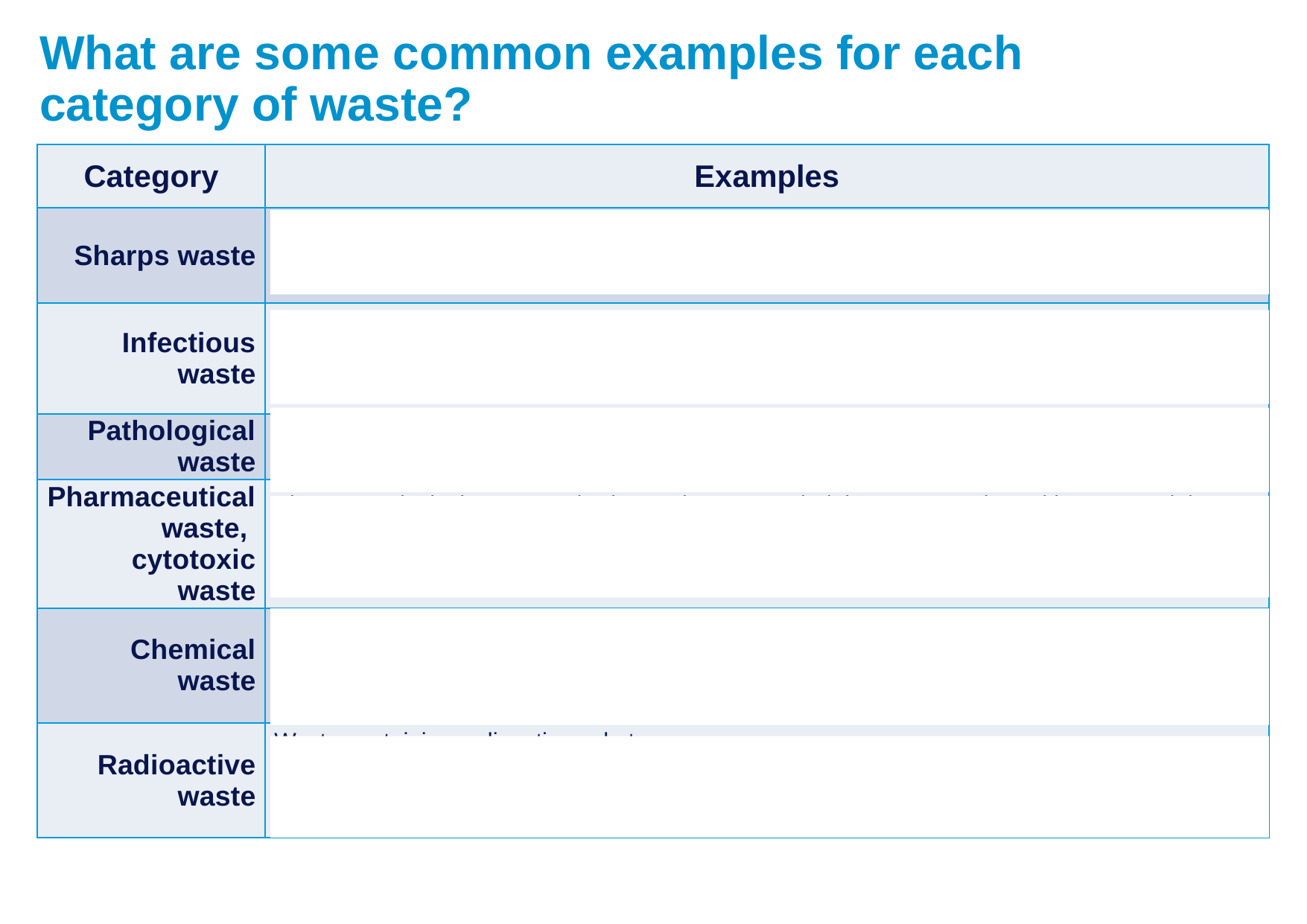

# What are some common examples for each category of waste?
| Category | Examples |
| --- | --- |
| Sharps waste | Used or unused sharps (i.e. hypodermic, intravenous or other needles; auto-disable syringes; syringes with attached needles; infusion sets; scalpels; pipettes; knives; blades; broken glass |
| Infectious waste | Waste suspected to contain pathogens and pose a risk of disease transmission (i.e. waste contaminated with blood and other body fluids; laboratory cultures and microbiological stocks |
| Pathological waste | Human tissues, organs or fluids; placentas; body parts; unused blood products |
| Pharmaceutical waste, cytotoxic waste | Pharmaceuticals that are expired or no longer needed; items contaminated by or containing pharmaceuticals Cytotoxic waste containing substances with genotoxic properties, e.g. waste containing cytostatic drugs (often used in cancer therapy); genotoxic chemicals |
| Chemical waste | Waste containing chemical substances (i.e. laboratory reagents; film developer; disinfectants that are expired or no longer needed; solvents; waste with high content of heavy metals, e.g. batteries; broken thermometers and blood pressure gauges) |
| Radioactive waste | Waste containing radioactive substances (i.e. unused liquids from radiotherapy or laboratory research; contaminated glassware, packages, or absorbent paper; urine and excreta from patients treated or tested with unsealed radionuclides; sealed sources) |